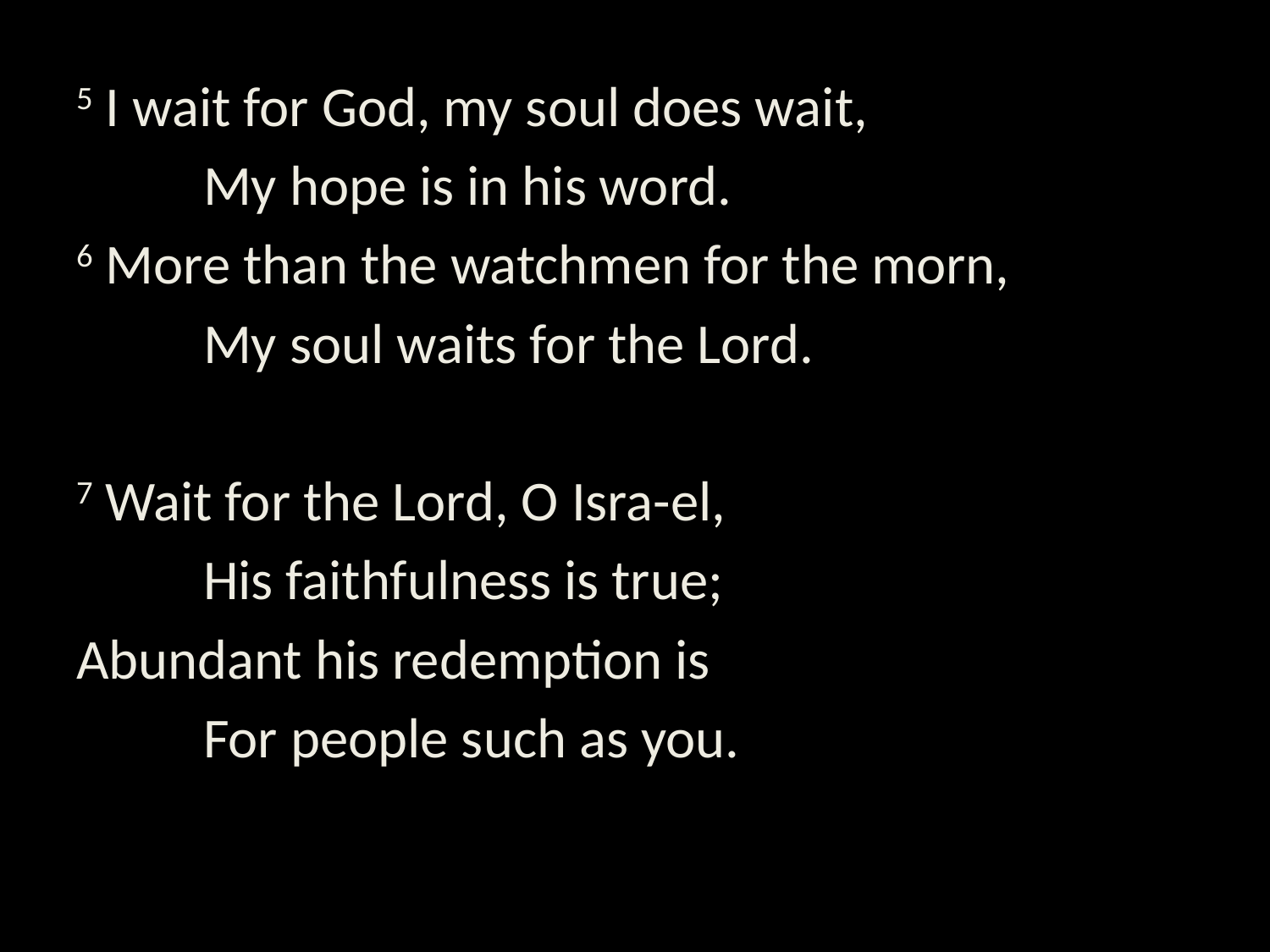

5 I wait for God, my soul does wait,
	My hope is in his word.
6 More than the watchmen for the morn,
	My soul waits for the Lord.

7 Wait for the Lord, O Isra-el,
	His faithfulness is true;
Abundant his redemption is
	For people such as you.